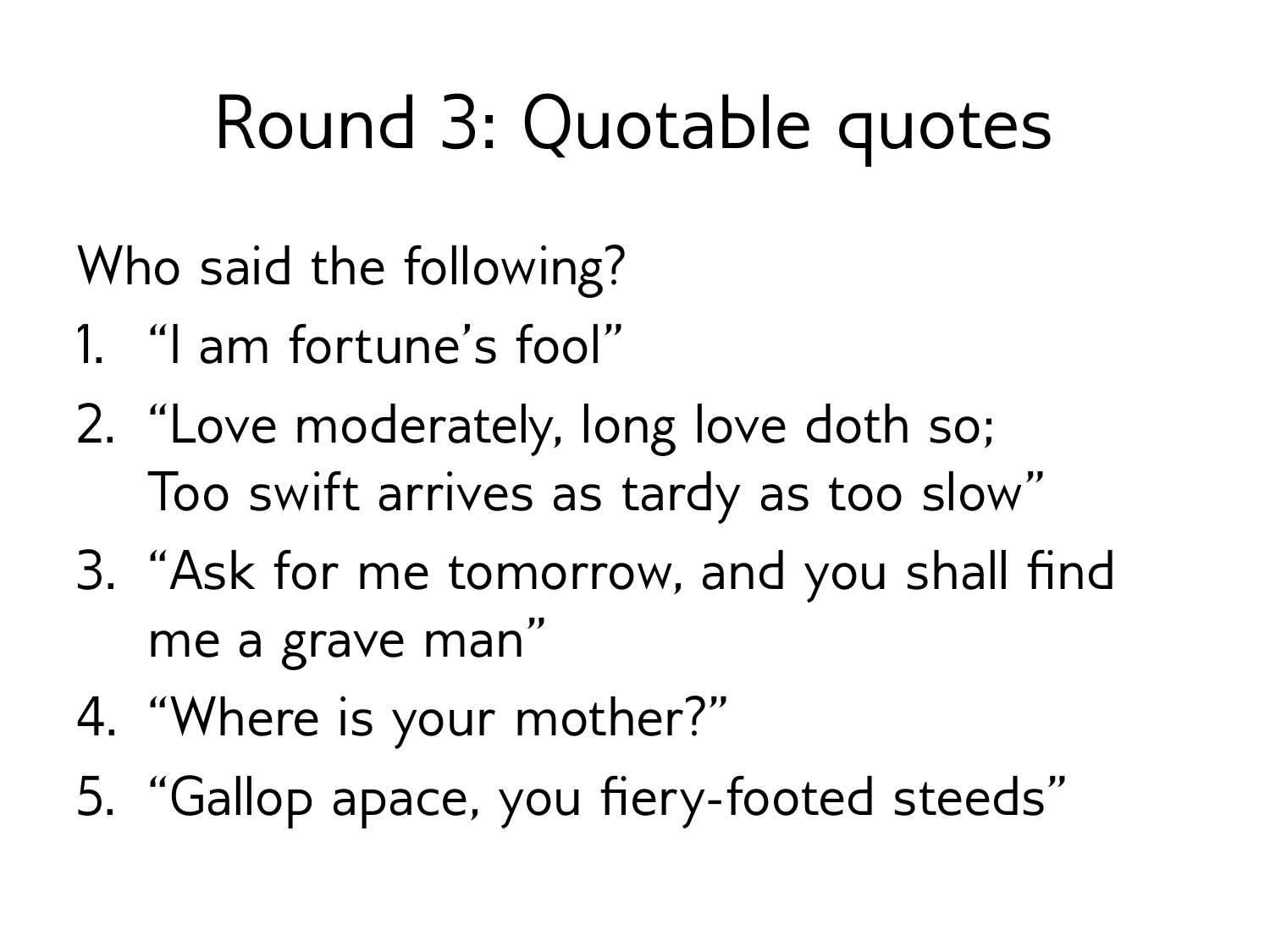

# Round 3: Quotable quotes
Who said the following?
“I am fortune’s fool”
“Love moderately, long love doth so;
Too swift arrives as tardy as too slow”
“Ask for me tomorrow, and you shall find me a grave man”
“Where is your mother?”
“Gallop apace, you fiery-footed steeds”